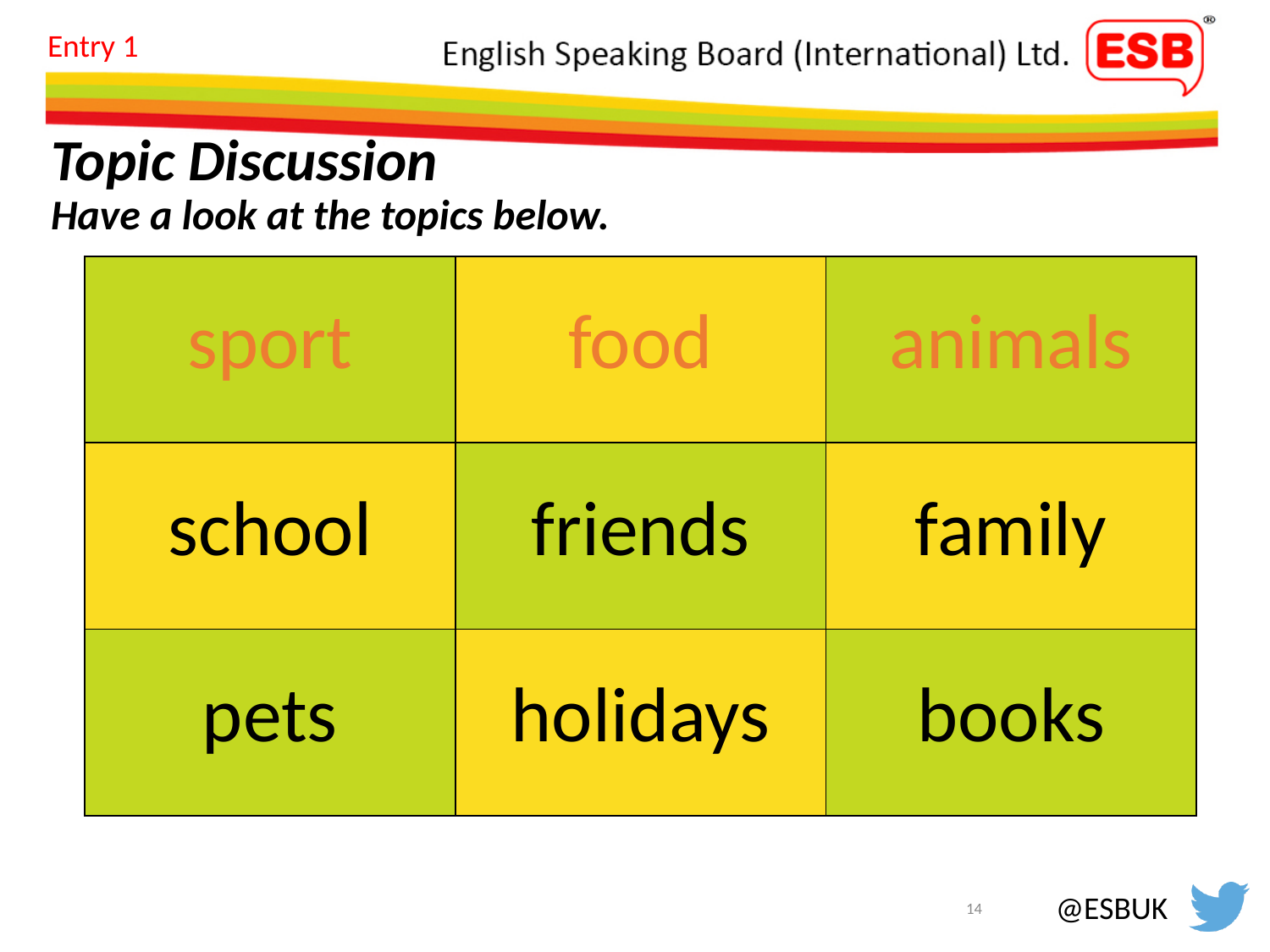

Entry 1
# Topic Discussion Have a look at the topics below.
| sport | food | animals |
| --- | --- | --- |
| school | friends | family |
| pets | holidays | books |
14